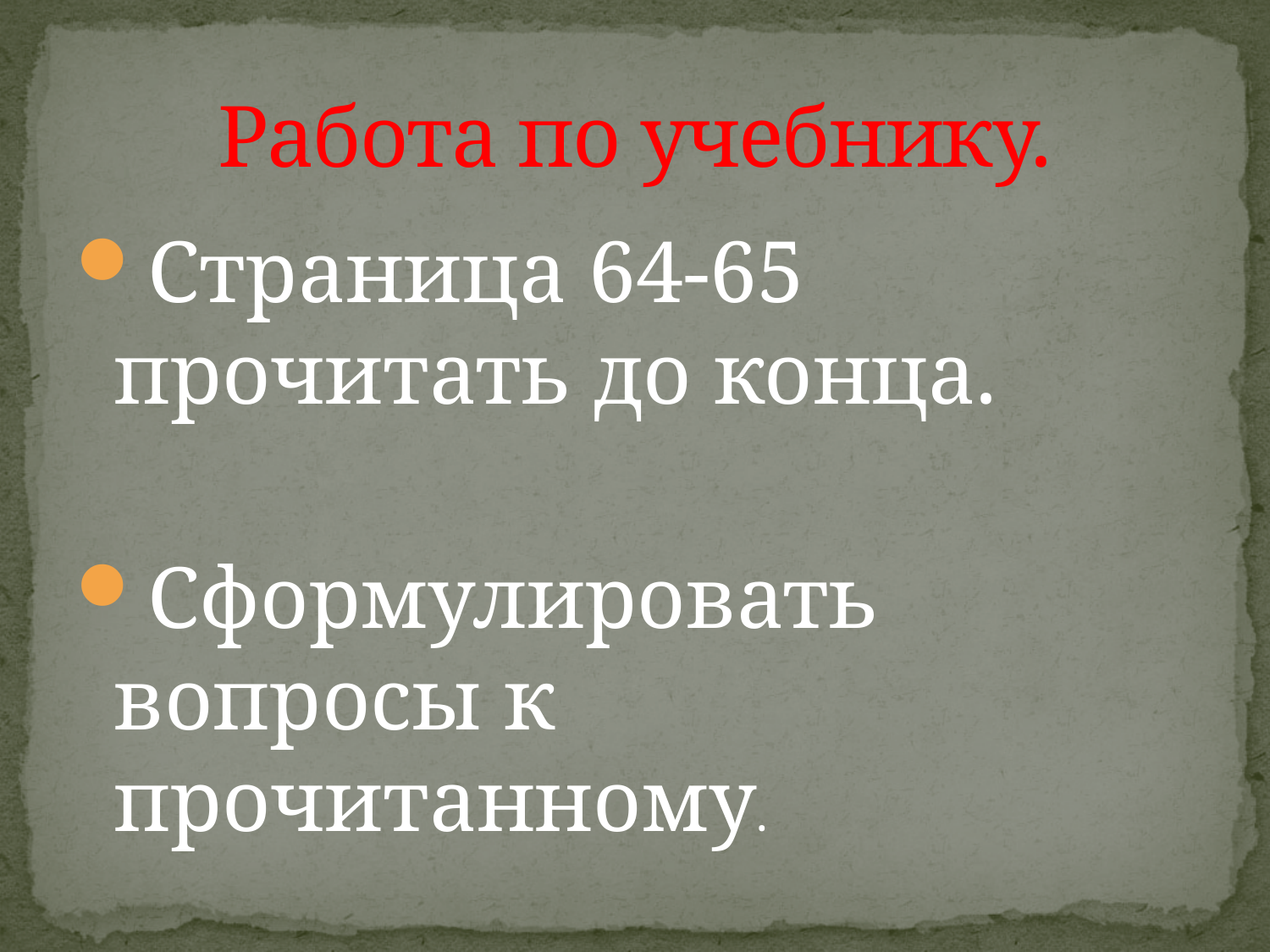

# Работа по учебнику.
Страница 64-65 прочитать до конца.

Сформулировать вопросы к прочитанному.